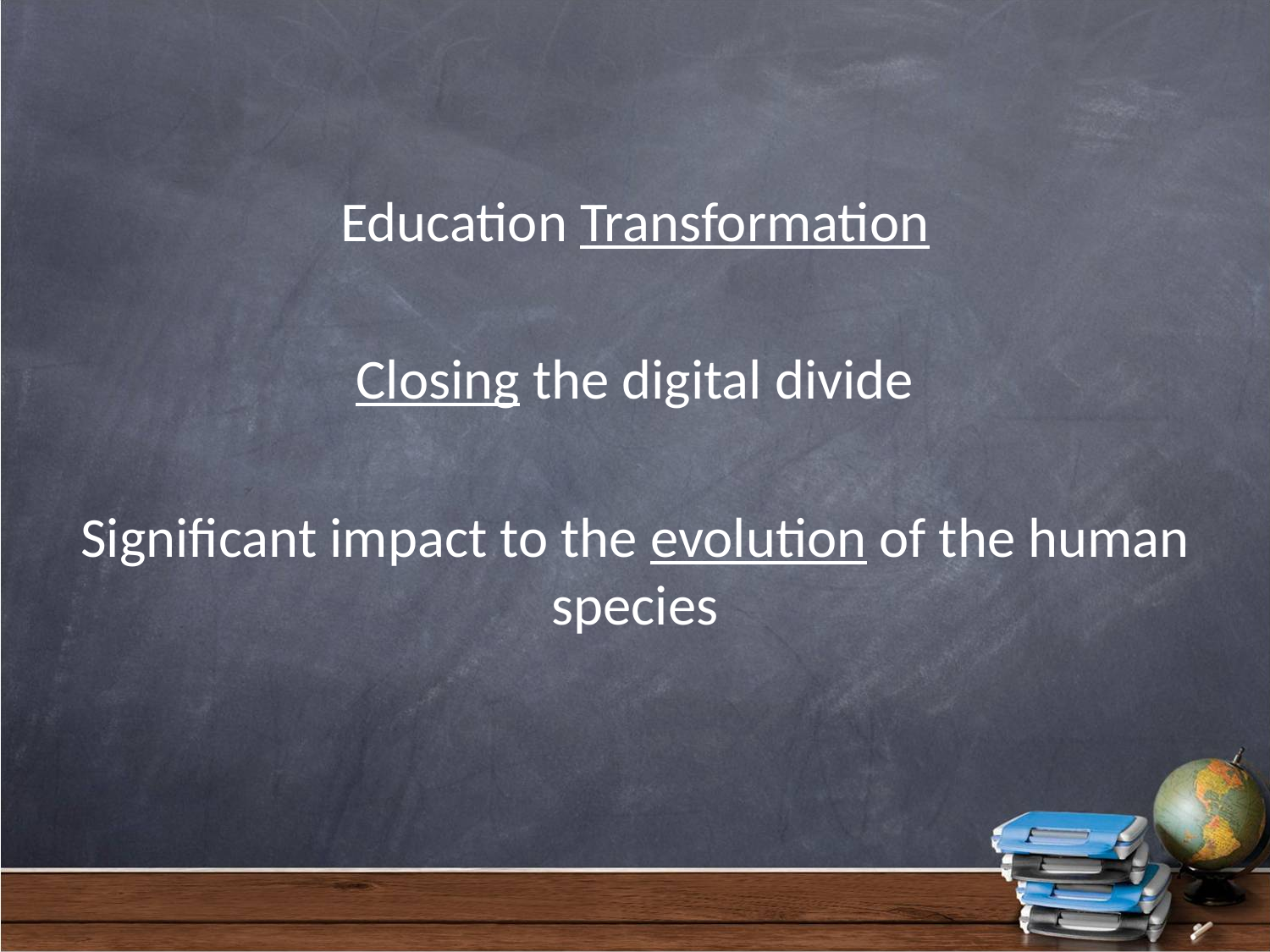

#
Education Transformation

Closing the digital divide

Significant impact to the evolution of the human species